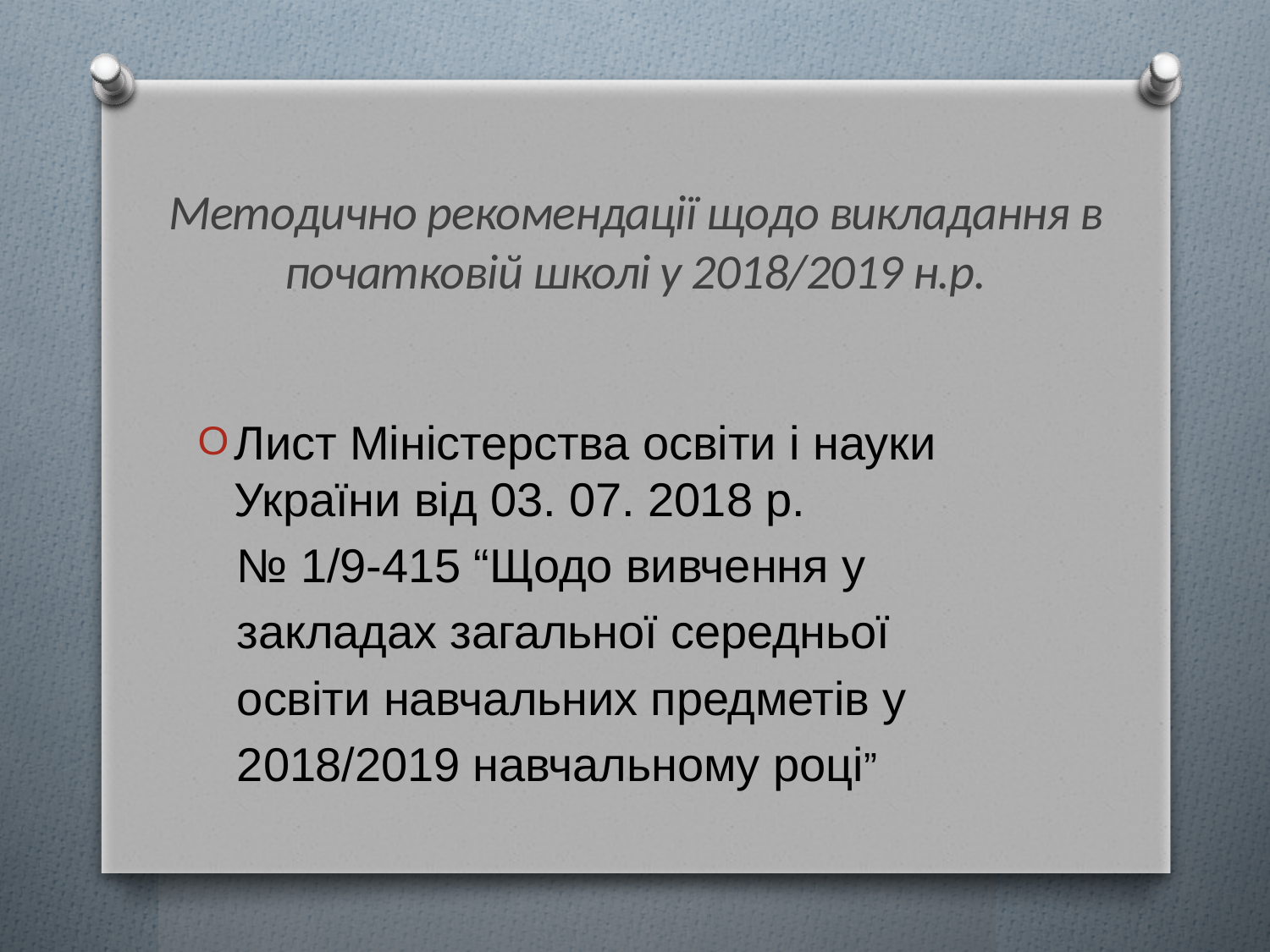

# Методично рекомендації щодо викладання в початковій школі у 2018/2019 н.р.
Лист Міністерства освіти і науки України від 03. 07. 2018 р.
   № 1/9-415 “Щодо вивчення у
   закладах загальної середньої
   освіти навчальних предметів у
   2018/2019 навчальному році”